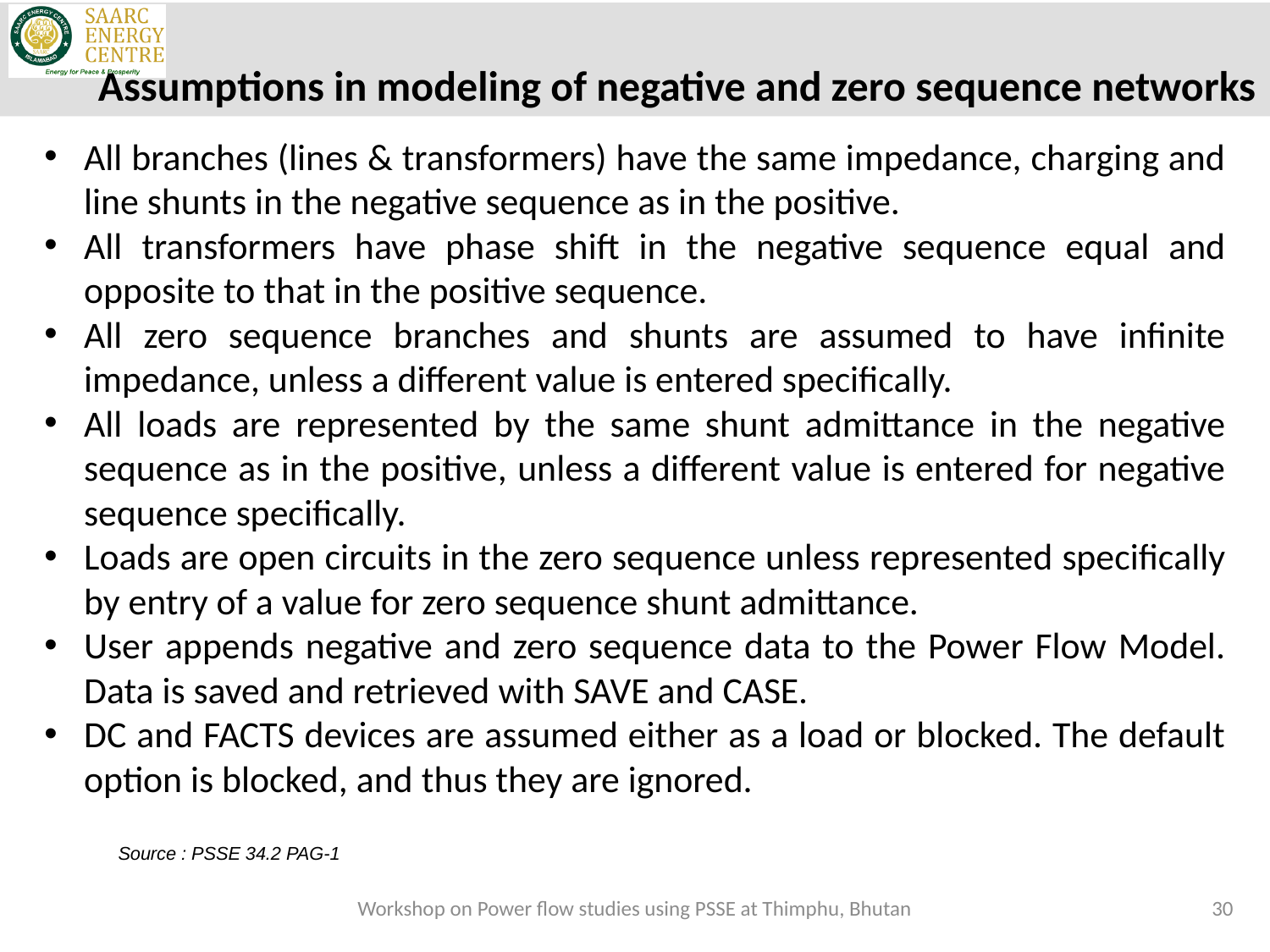

Assumptions in modeling of negative and zero sequence networks
All branches (lines & transformers) have the same impedance, charging and line shunts in the negative sequence as in the positive.
All transformers have phase shift in the negative sequence equal and opposite to that in the positive sequence.
All zero sequence branches and shunts are assumed to have infinite impedance, unless a different value is entered specifically.
All loads are represented by the same shunt admittance in the negative sequence as in the positive, unless a different value is entered for negative sequence specifically.
Loads are open circuits in the zero sequence unless represented specifically by entry of a value for zero sequence shunt admittance.
User appends negative and zero sequence data to the Power Flow Model. Data is saved and retrieved with SAVE and CASE.
DC and FACTS devices are assumed either as a load or blocked. The default option is blocked, and thus they are ignored.
Source : PSSE 34.2 PAG-1
Workshop on Power flow studies using PSSE at Thimphu, Bhutan
30